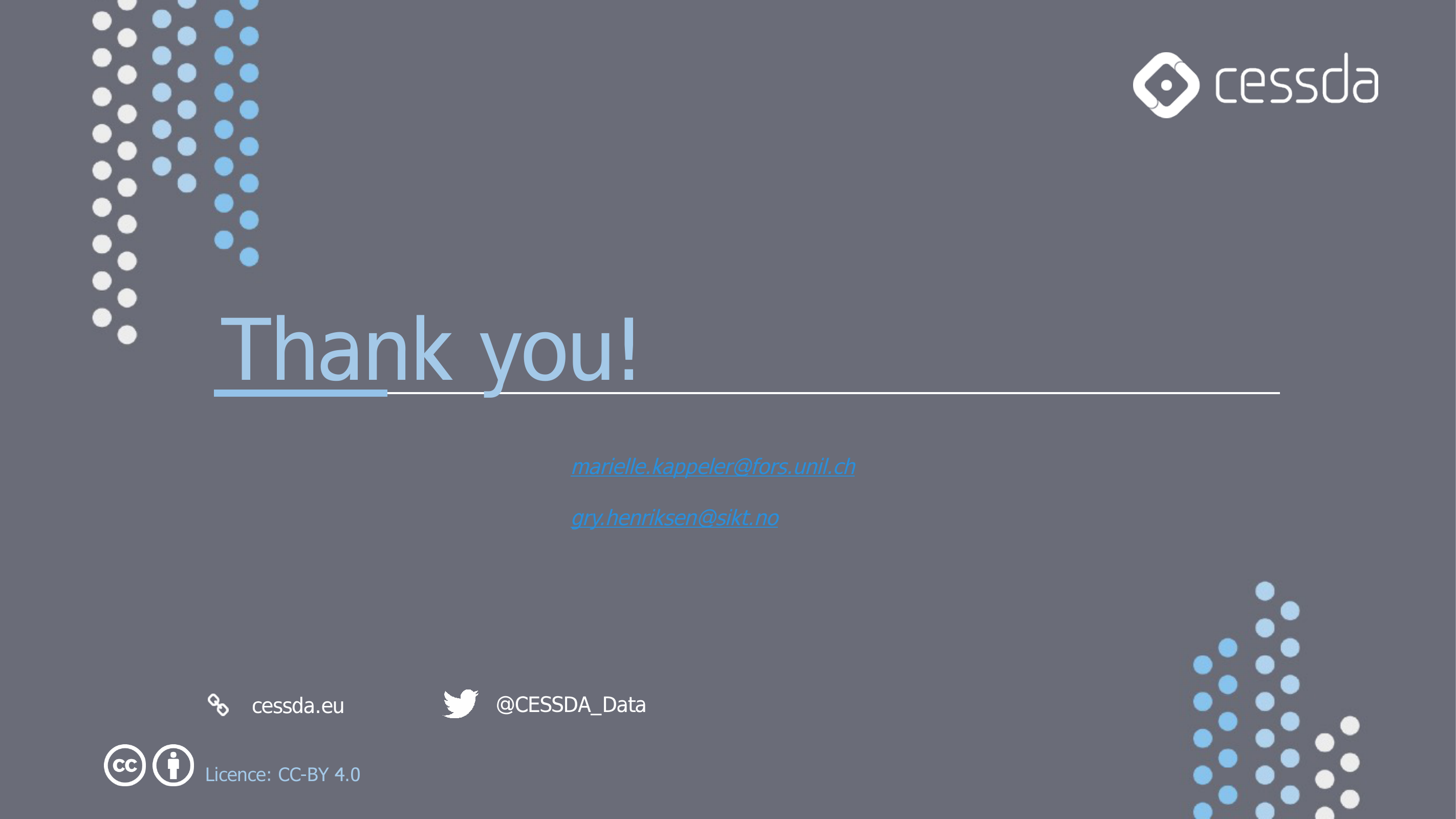

Thank you!
marielle.kappeler@fors.unil.ch

gry.henriksen@sikt.no
Licence: CC-BY 4.0